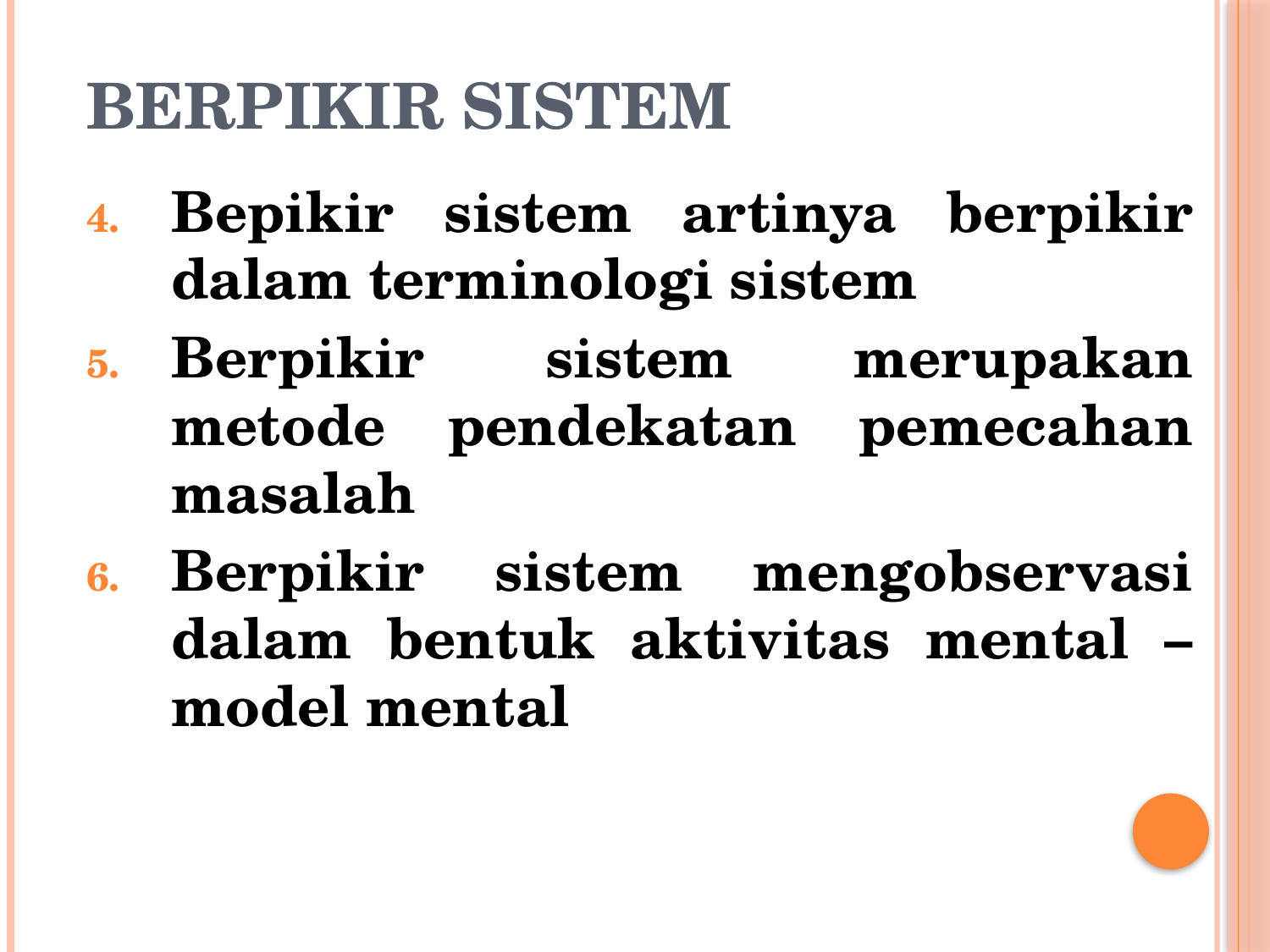

# Berpikir Sistem
Bepikir sistem artinya berpikir dalam terminologi sistem
Berpikir sistem merupakan metode pendekatan pemecahan masalah
Berpikir sistem mengobservasi dalam bentuk aktivitas mental – model mental